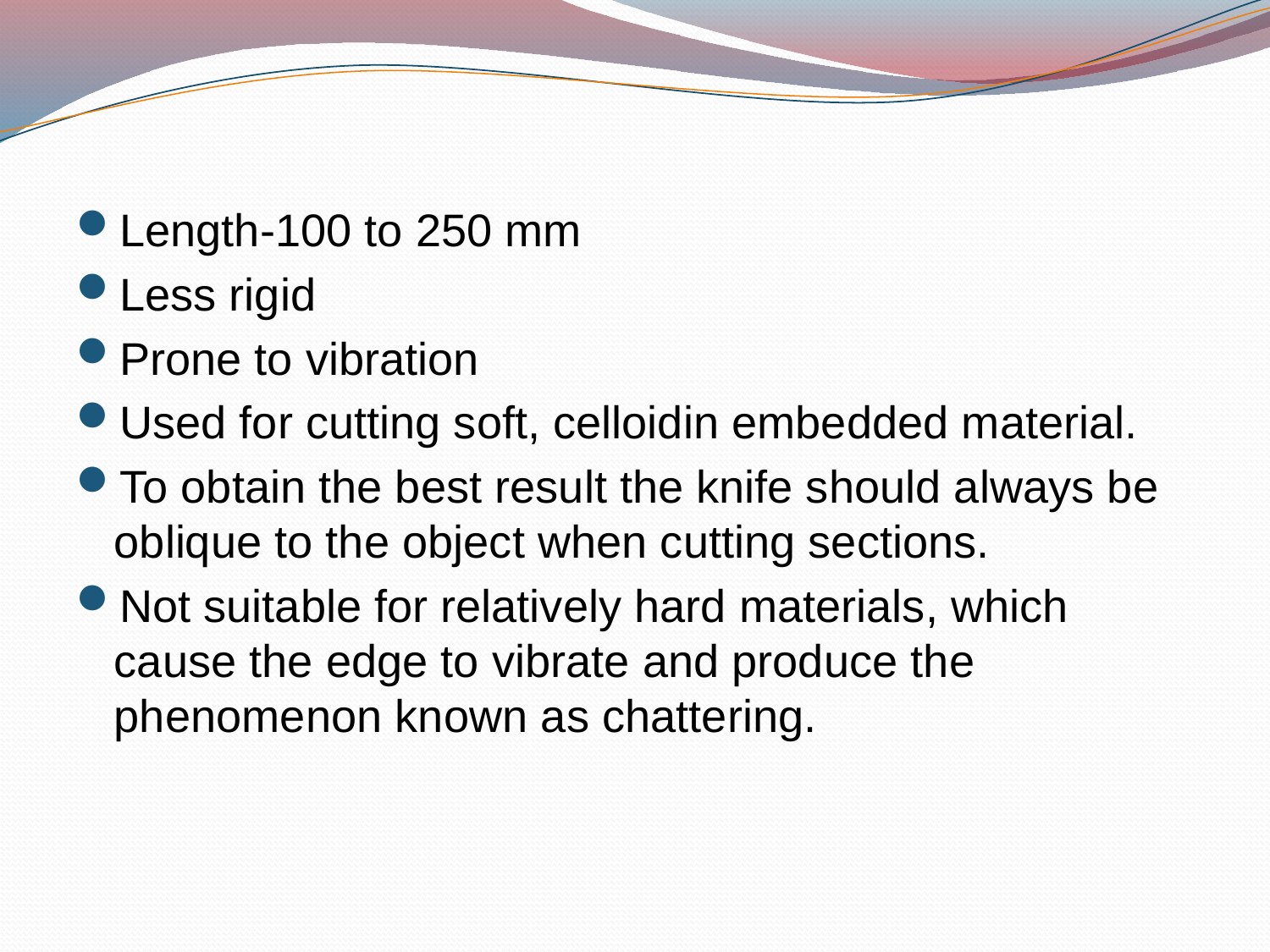

Length-100 to 250 mm
Less rigid
Prone to vibration
Used for cutting soft, celloidin embedded material.
To obtain the best result the knife should always be oblique to the object when cutting sections.
Not suitable for relatively hard materials, which cause the edge to vibrate and produce the phenomenon known as chattering.